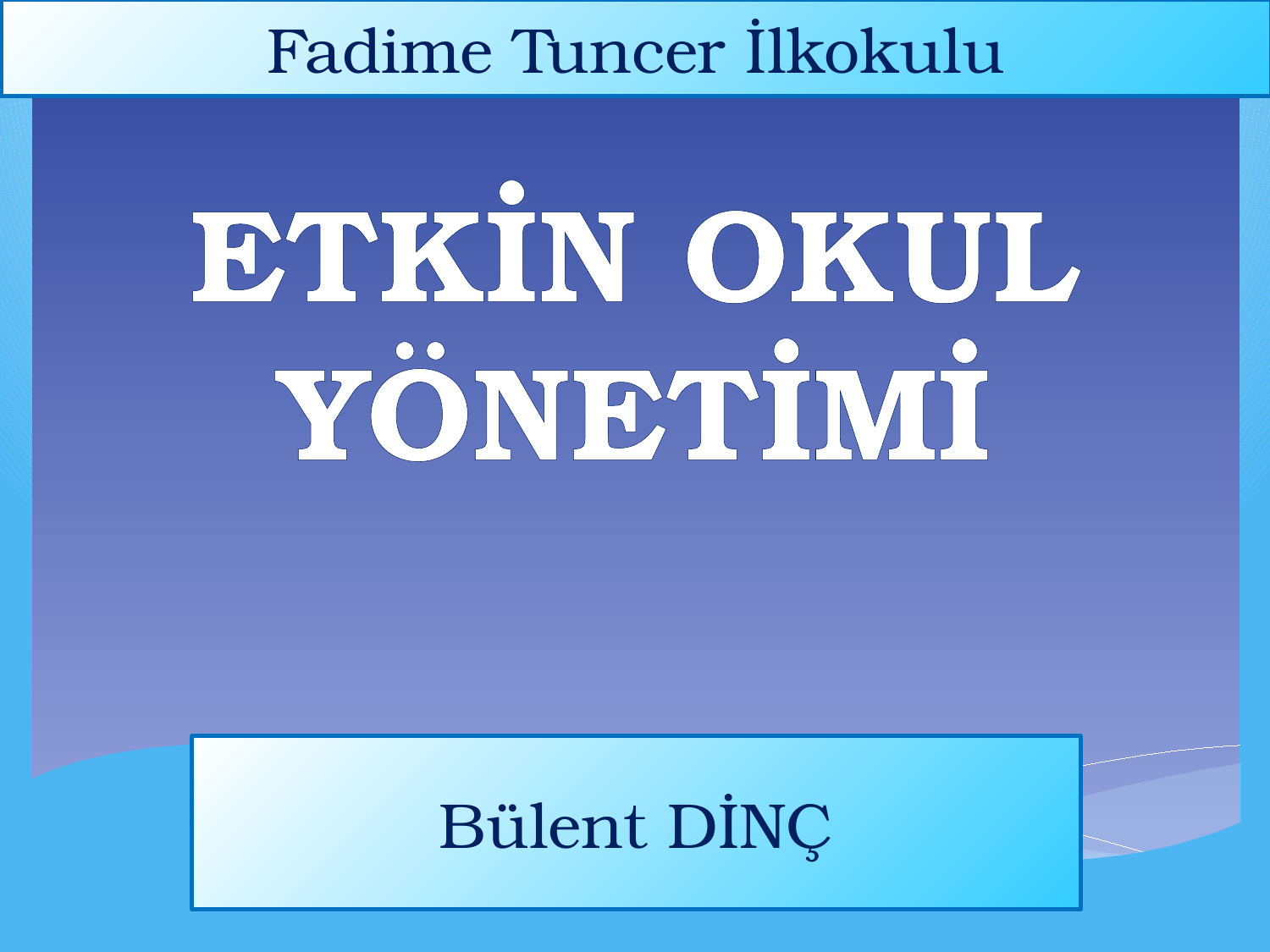

Fadime Tuncer İlkokulu
# ETKİN OKUL YÖNETİMİ
Bülent DİNÇ